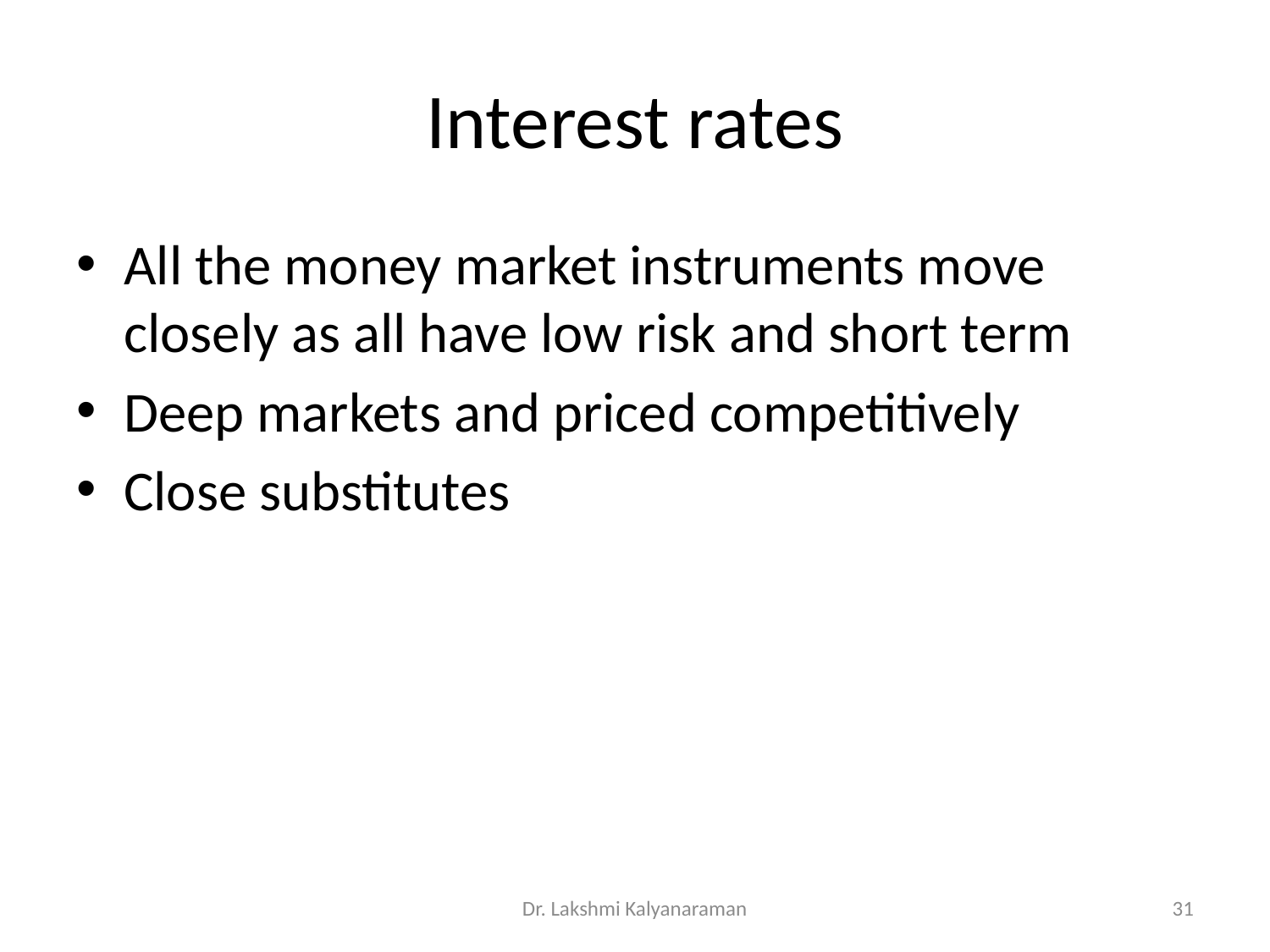

# Interest rates
All the money market instruments move closely as all have low risk and short term
Deep markets and priced competitively
Close substitutes

Dr. Lakshmi Kalyanaraman
31